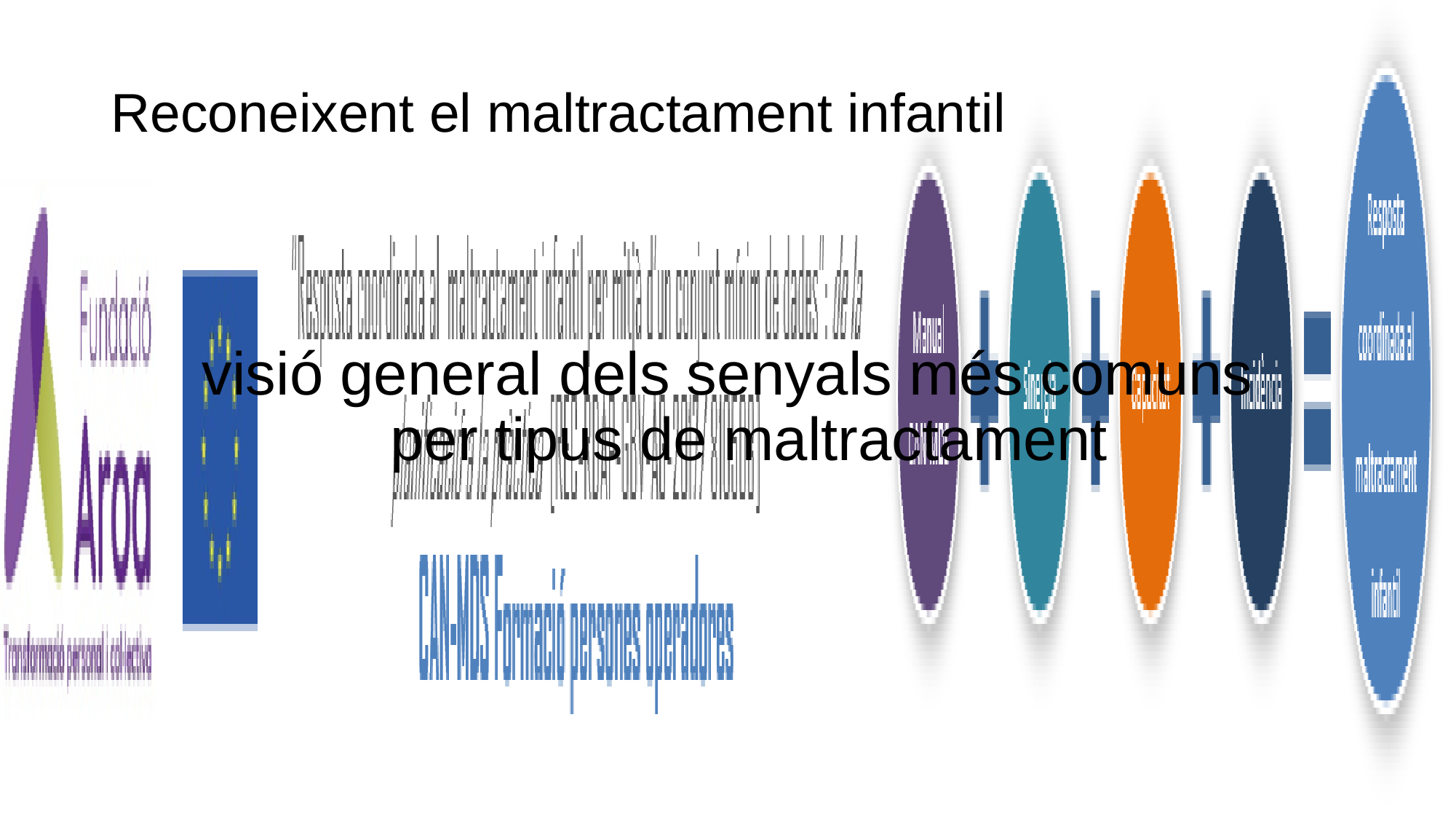

# Reconeixent el maltractament infantil

visió general dels senyals més comuns per tipus de maltractament